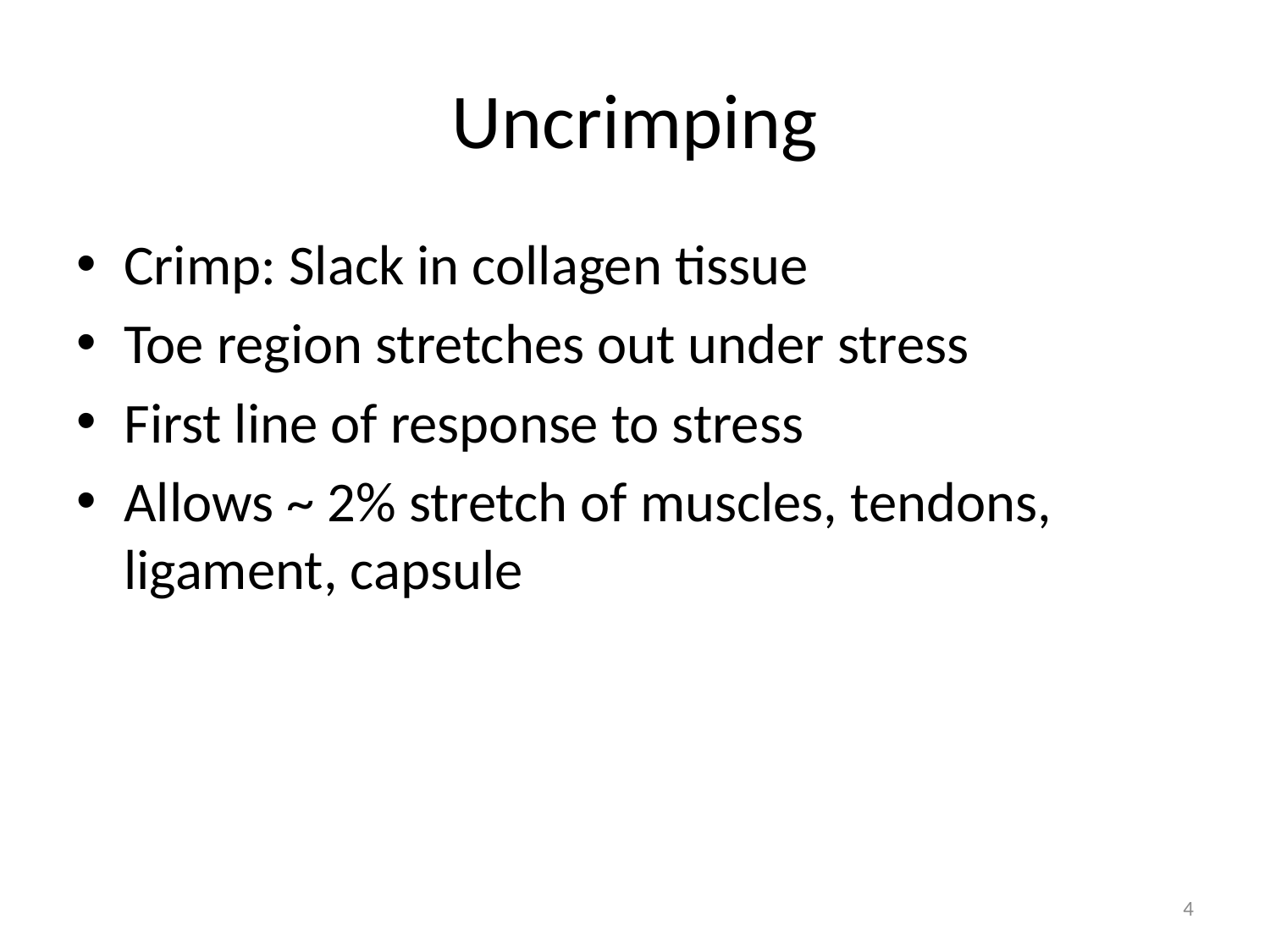

# Uncrimping
Crimp: Slack in collagen tissue
Toe region stretches out under stress
First line of response to stress
Allows ~ 2% stretch of muscles, tendons, ligament, capsule
4